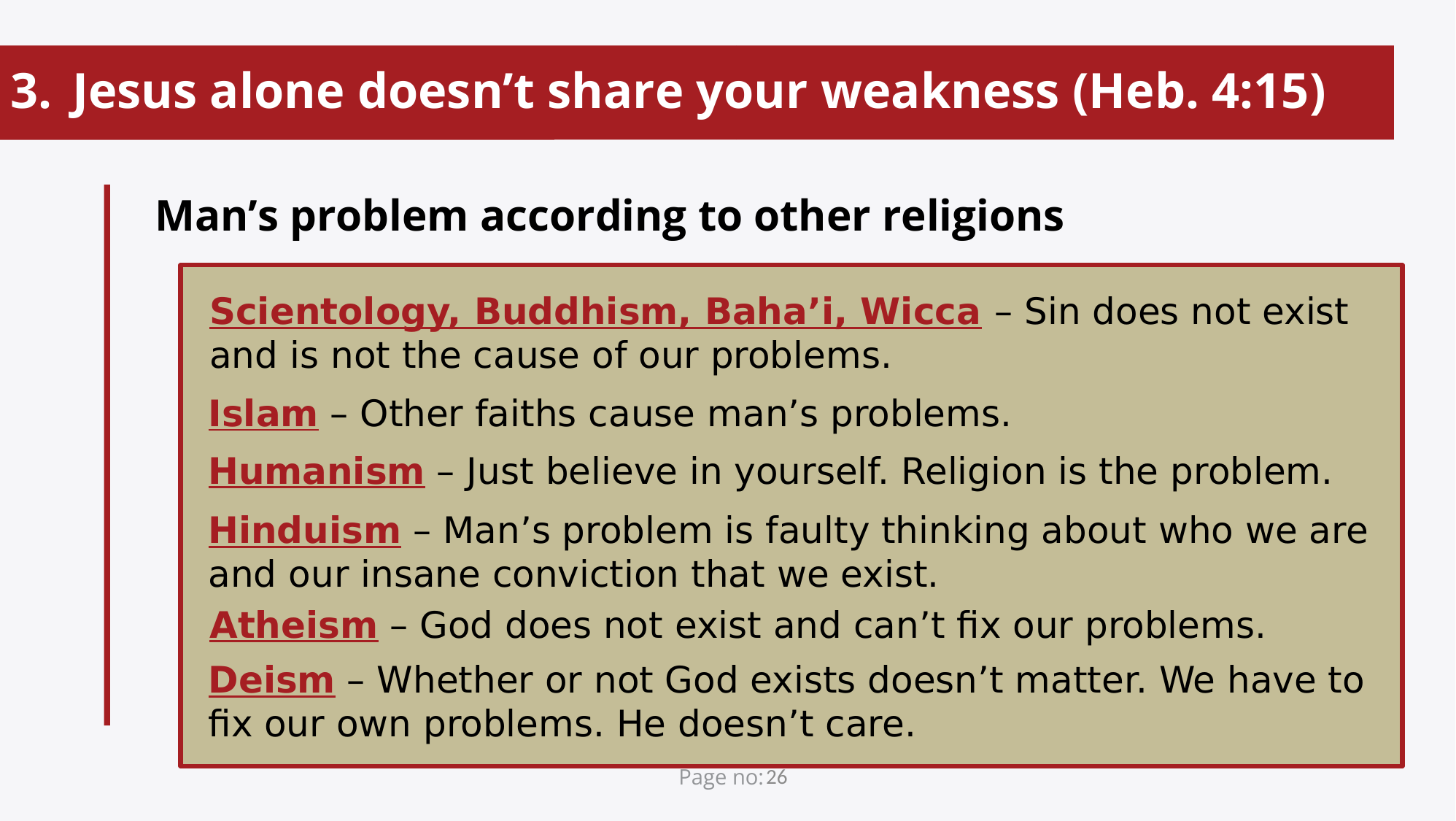

Jesus alone doesn’t share your weakness (Heb. 4:15)

Man’s problem according to other religions

Scientology, Buddhism, Baha’i, Wicca – Sin does not exist and is not the cause of our problems.
Islam – Other faiths cause man’s problems.
Humanism – Just believe in yourself. Religion is the problem.
Hinduism – Man’s problem is faulty thinking about who we are and our insane conviction that we exist.
Atheism – God does not exist and can’t fix our problems.
Deism – Whether or not God exists doesn’t matter. We have to fix our own problems. He doesn’t care.